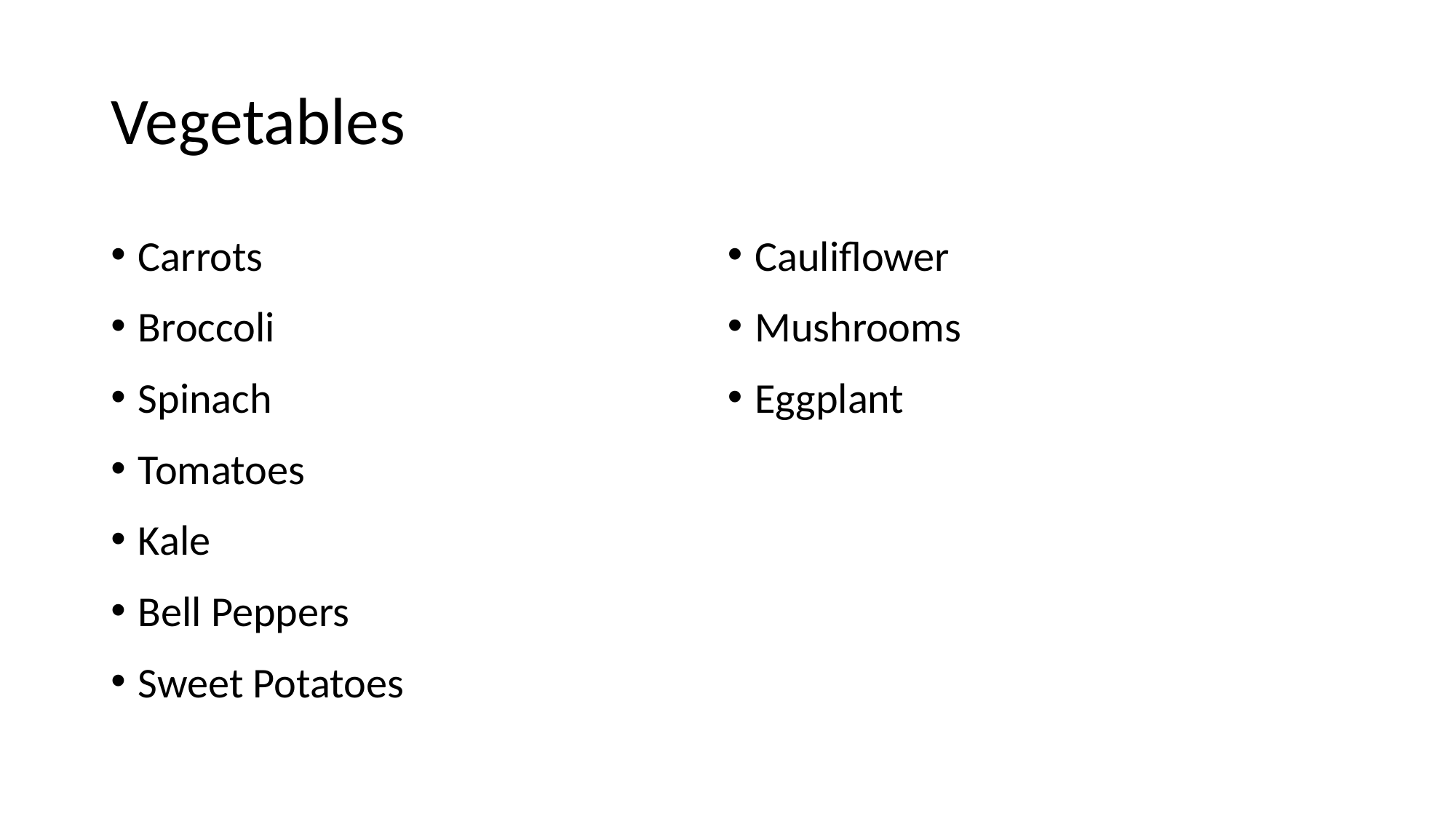

# Vegetables
Carrots
Broccoli
Spinach
Tomatoes
Kale
Bell Peppers
Sweet Potatoes
Cauliflower
Mushrooms
Eggplant